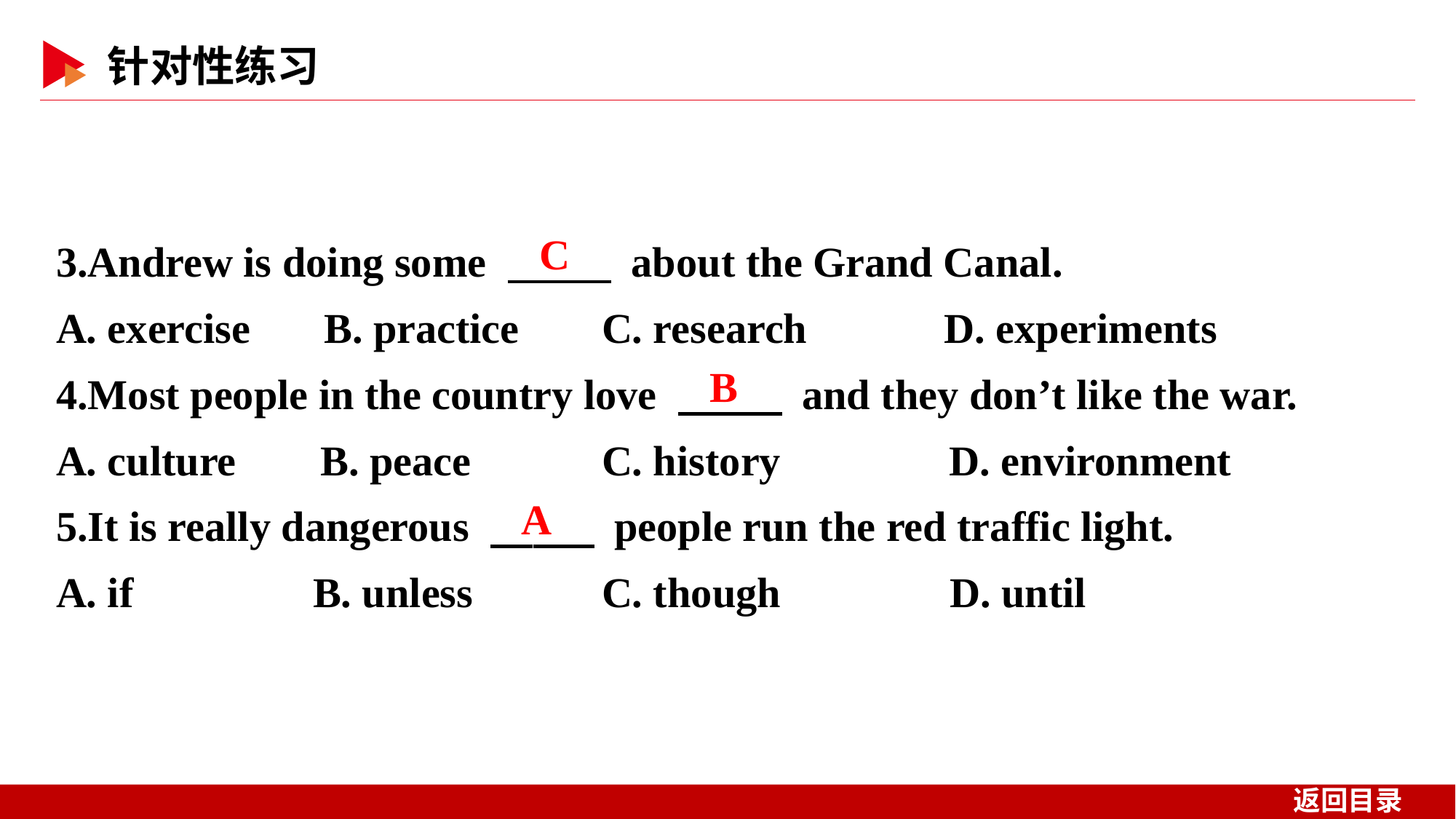

3.Andrew is doing some 　  　 about the Grand Canal.
A. exercise       B. practice	C. research             D. experiments
4.Most people in the country love 　  　 and they don’t like the war.
A. culture        B. peace		C. history                D. environment
5.It is really dangerous 　  　 people run the red traffic light.
A. if                 B. unless		C. though                D. until
C
B
A